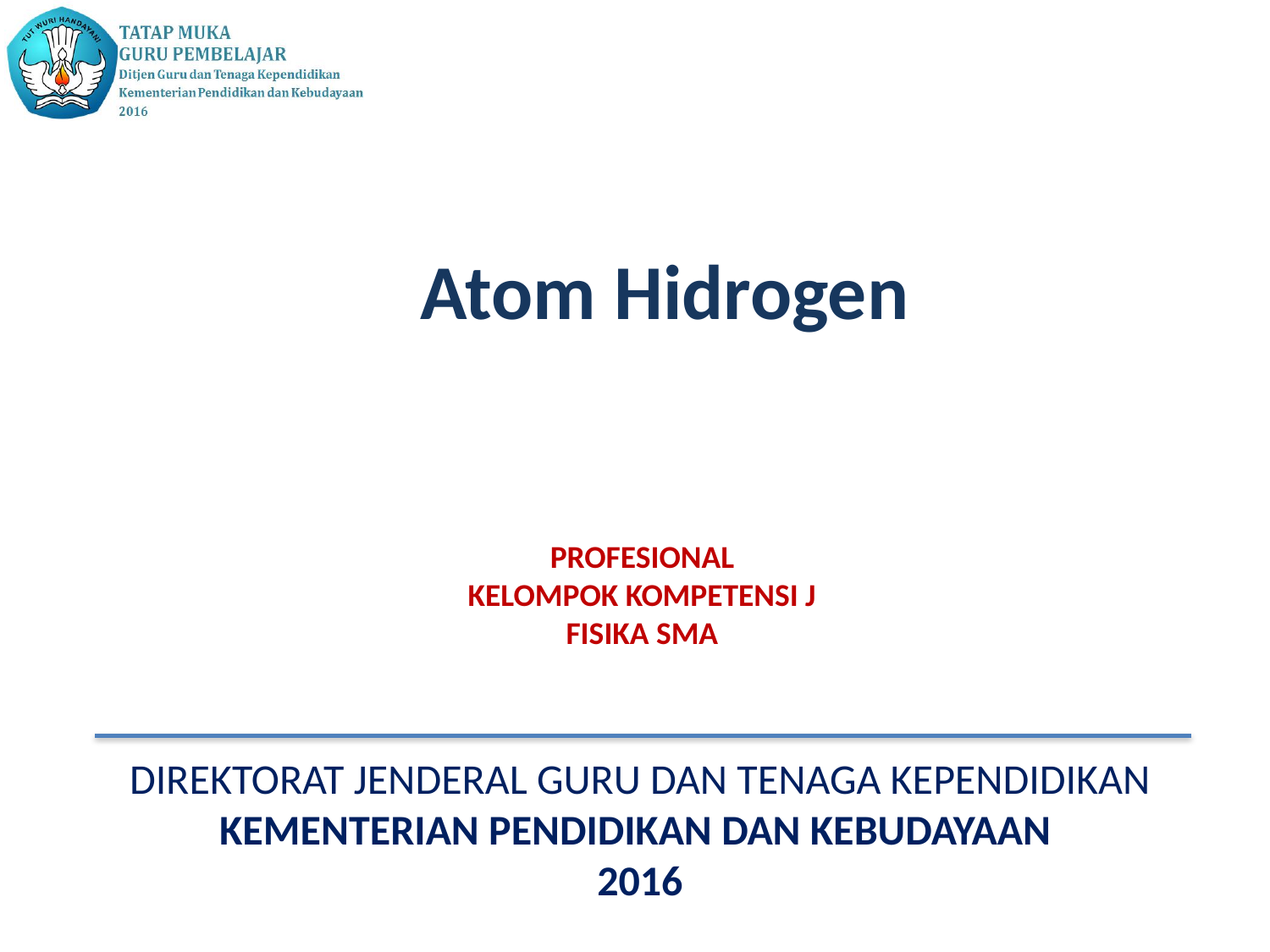

Atom Hidrogen
PROFESIONAL
KELOMPOK KOMPETENSI J
FISIKA SMA